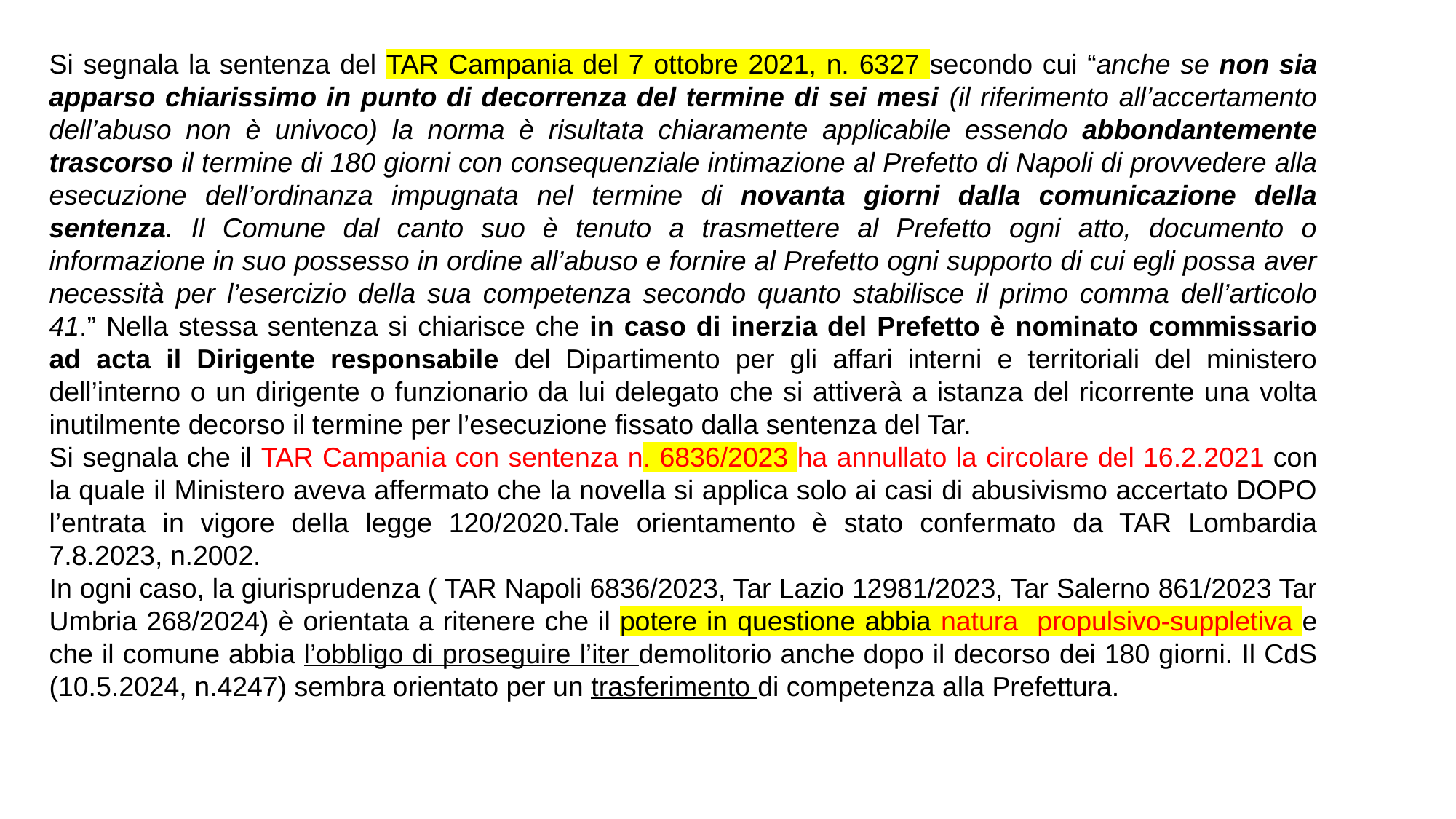

Si segnala la sentenza del TAR Campania del 7 ottobre 2021, n. 6327 secondo cui “anche se non sia apparso chiarissimo in punto di decorrenza del termine di sei mesi (il riferimento all’accertamento dell’abuso non è univoco) la norma è risultata chiaramente applicabile essendo abbondantemente trascorso il termine di 180 giorni con consequenziale intimazione al Prefetto di Napoli di provvedere alla esecuzione dell’ordinanza impugnata nel termine di novanta giorni dalla comunicazione della sentenza. Il Comune dal canto suo è tenuto a trasmettere al Prefetto ogni atto, documento o informazione in suo possesso in ordine all’abuso e fornire al Prefetto ogni supporto di cui egli possa aver necessità per l’esercizio della sua competenza secondo quanto stabilisce il primo comma dell’articolo 41.” Nella stessa sentenza si chiarisce che in caso di inerzia del Prefetto è nominato commissario ad acta il Dirigente responsabile del Dipartimento per gli affari interni e territoriali del ministero dell’interno o un dirigente o funzionario da lui delegato che si attiverà a istanza del ricorrente una volta inutilmente decorso il termine per l’esecuzione fissato dalla sentenza del Tar.
Si segnala che il TAR Campania con sentenza n. 6836/2023 ha annullato la circolare del 16.2.2021 con la quale il Ministero aveva affermato che la novella si applica solo ai casi di abusivismo accertato DOPO l’entrata in vigore della legge 120/2020.Tale orientamento è stato confermato da TAR Lombardia 7.8.2023, n.2002.
In ogni caso, la giurisprudenza ( TAR Napoli 6836/2023, Tar Lazio 12981/2023, Tar Salerno 861/2023 Tar Umbria 268/2024) è orientata a ritenere che il potere in questione abbia natura  propulsivo-suppletiva e che il comune abbia l’obbligo di proseguire l’iter demolitorio anche dopo il decorso dei 180 giorni. Il CdS (10.5.2024, n.4247) sembra orientato per un trasferimento di competenza alla Prefettura.